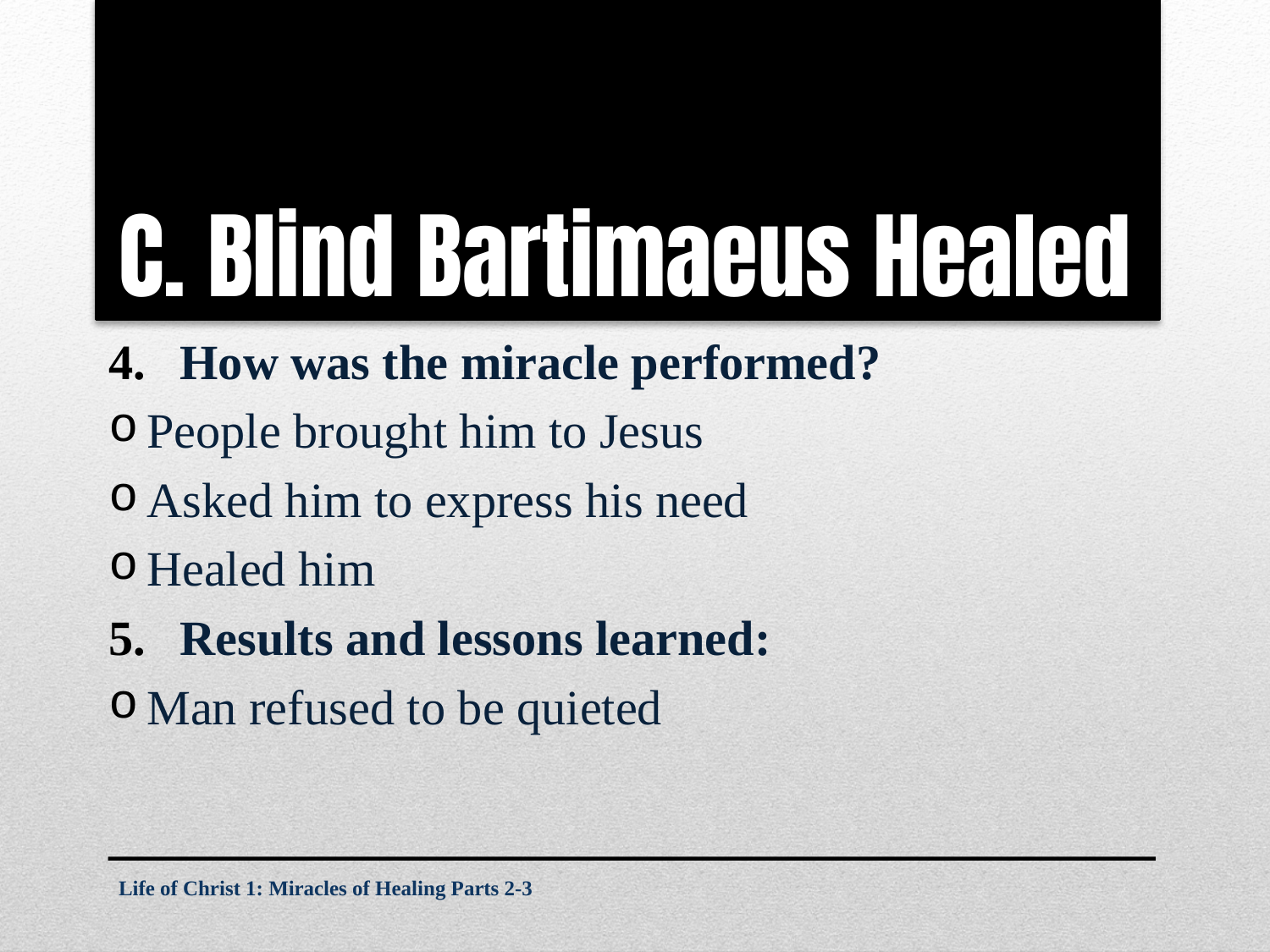

# C. Blind Bartimaeus Healed
How was the miracle performed?
People brought him to Jesus
Asked him to express his need
Healed him
Results and lessons learned:
Man refused to be quieted

Life of Christ 1: Miracles of Healing Parts 2-3